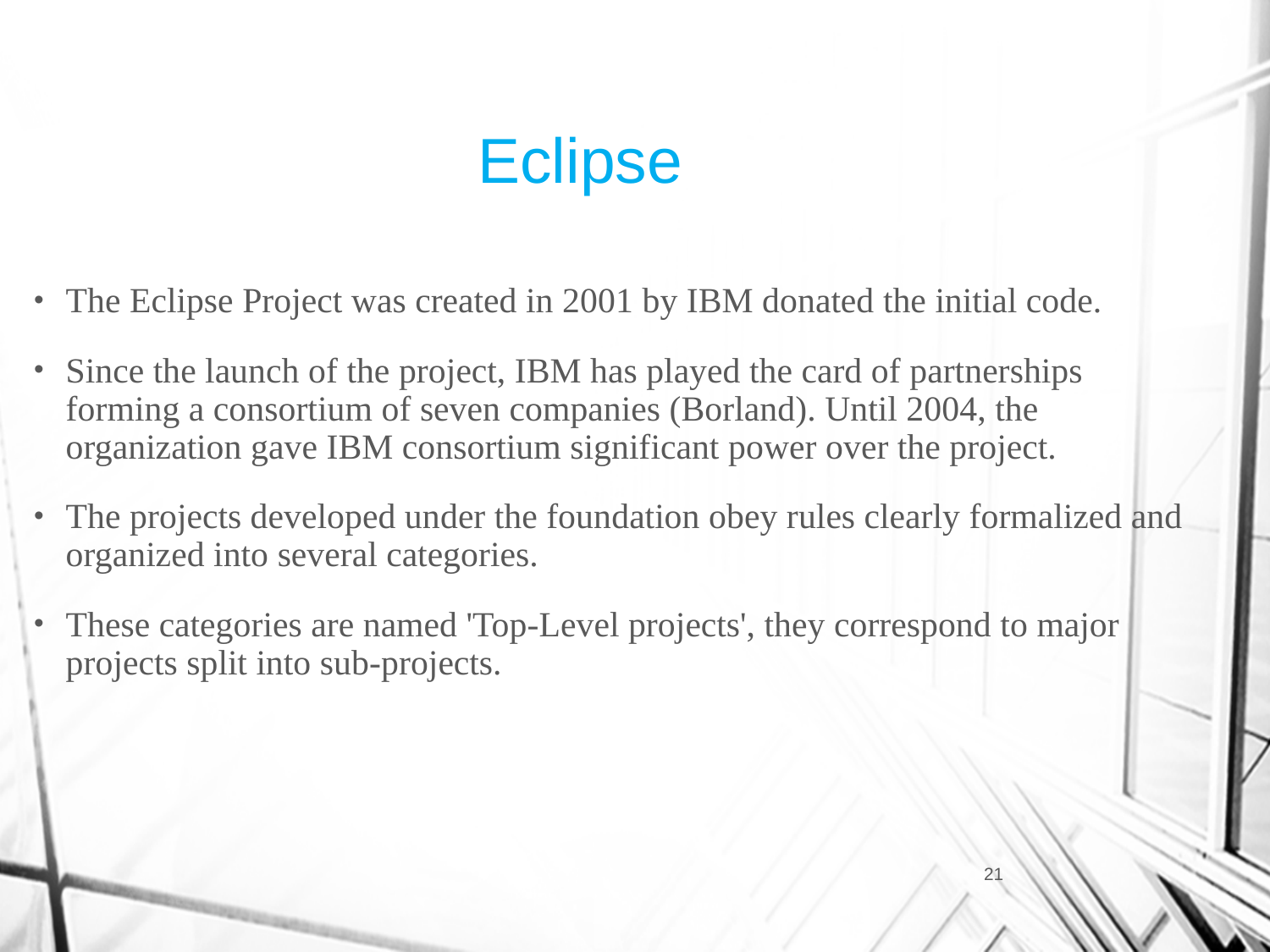

# Eclipse
The Eclipse Project was created in 2001 by IBM donated the initial code.
Since the launch of the project, IBM has played the card of partnerships forming a consortium of seven companies (Borland). Until 2004, the organization gave IBM consortium significant power over the project.
The projects developed under the foundation obey rules clearly formalized and organized into several categories.
These categories are named 'Top-Level projects', they correspond to major projects split into sub-projects.
21